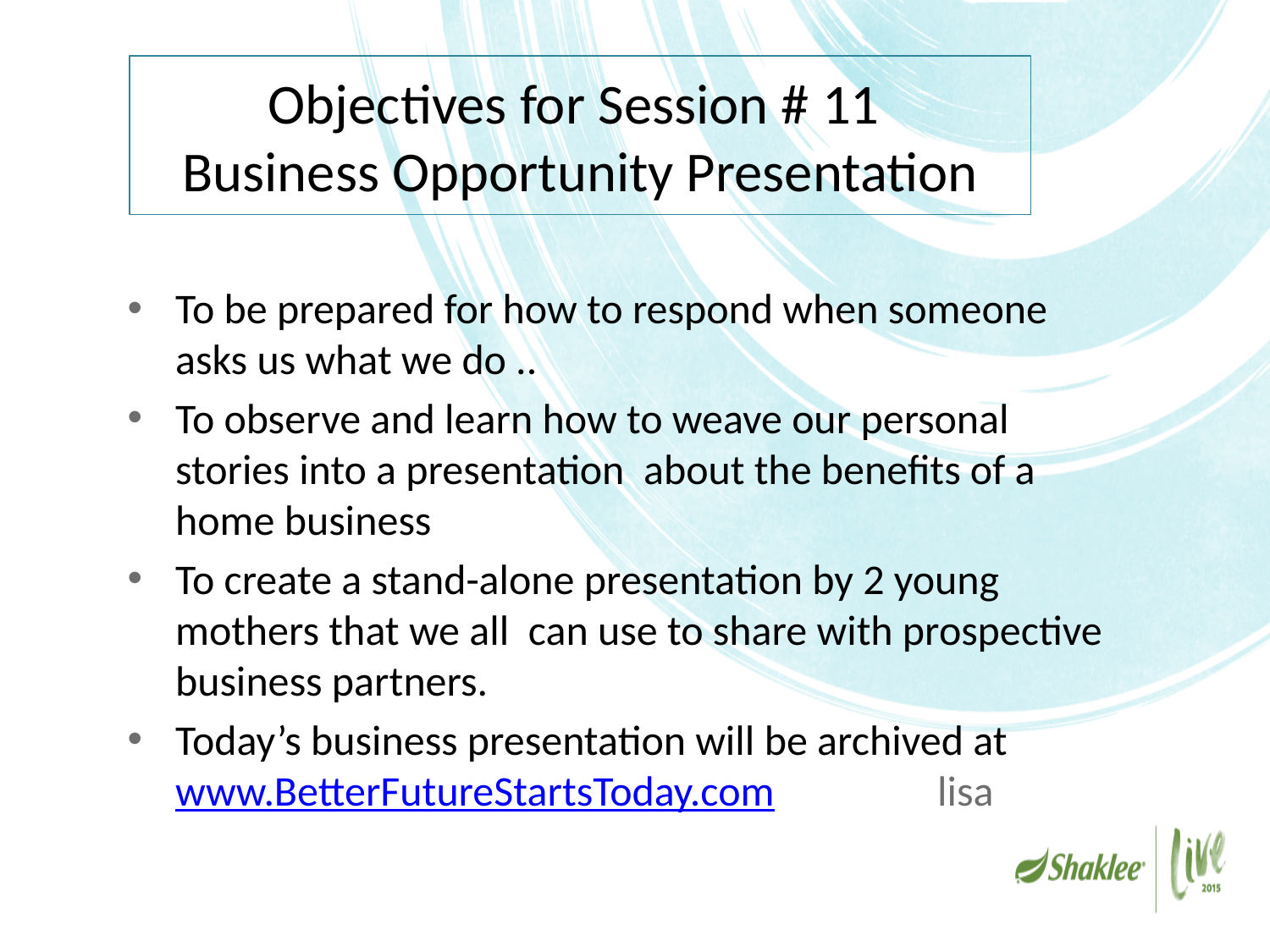

# Objectives for Session # 11 Business Opportunity Presentation
To be prepared for how to respond when someone asks us what we do ..
To observe and learn how to weave our personal stories into a presentation  about the benefits of a home business
To create a stand-alone presentation by 2 young mothers that we all  can use to share with prospective business partners.
Today’s business presentation will be archived at www.BetterFutureStartsToday.com		lisa